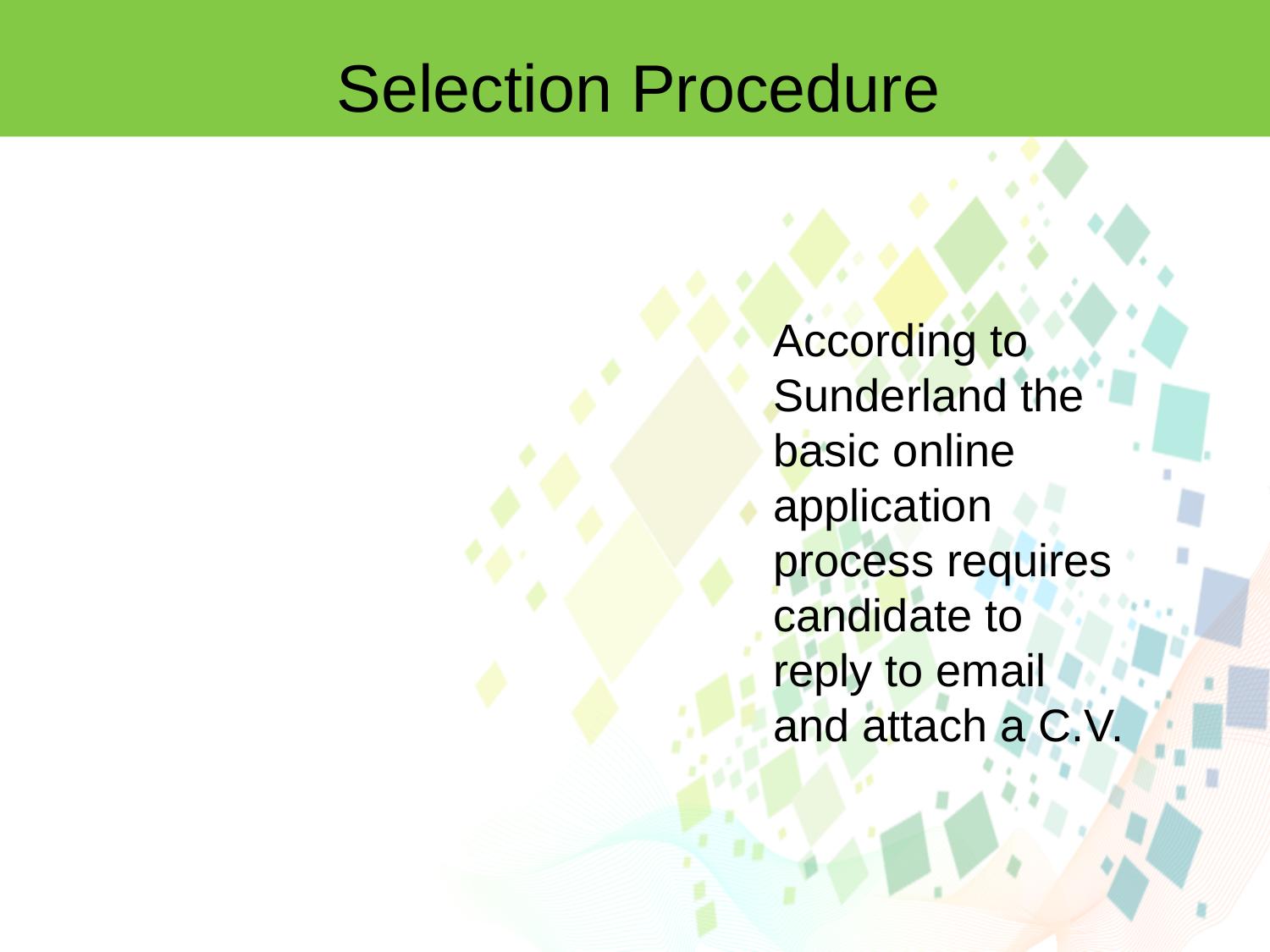

Selection Procedure
According to Sunderland the basic online application process requires candidate to reply to email and attach a C.V.